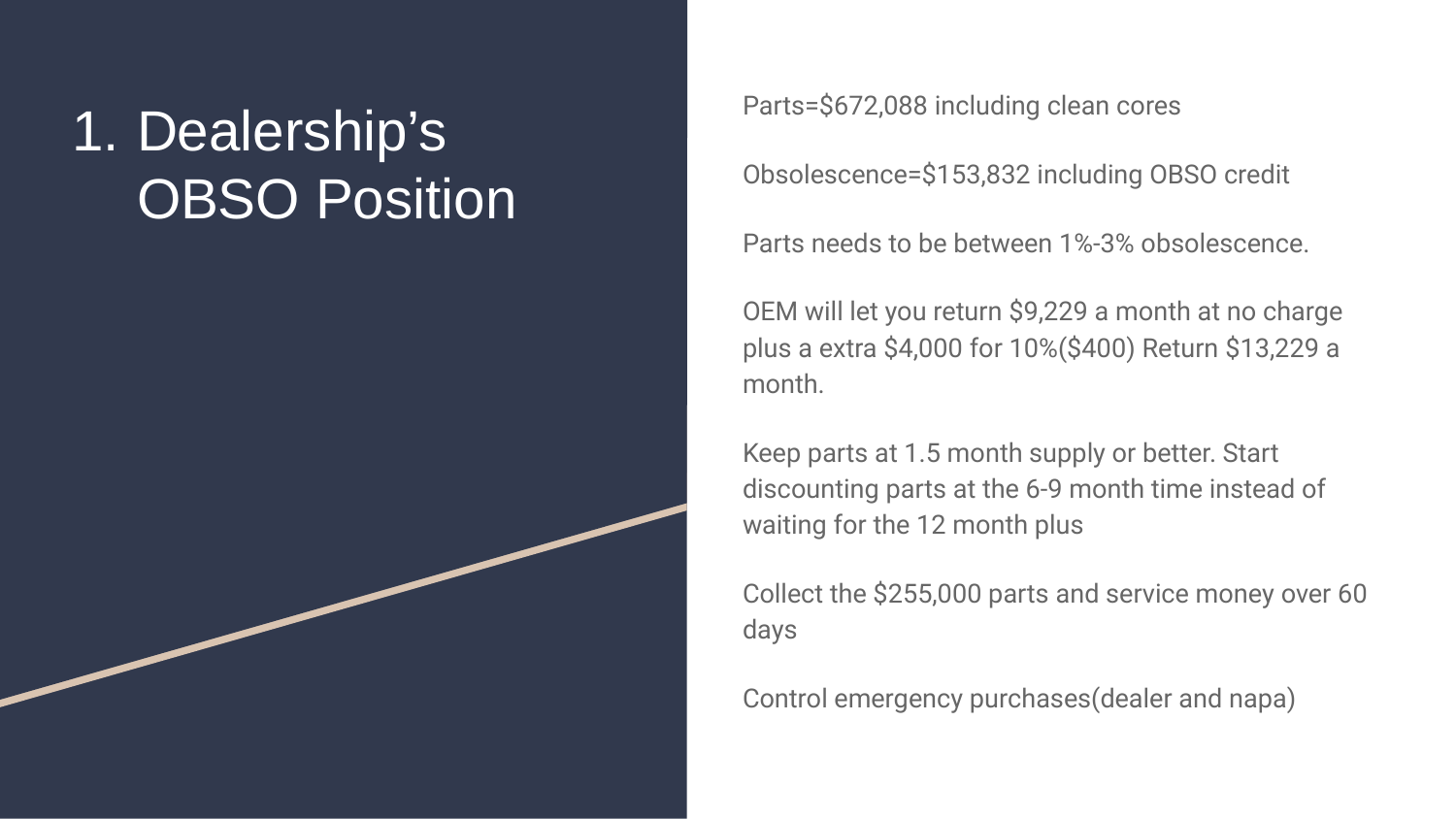

Parts=$672,088 including clean cores
Obsolescence=$153,832 including OBSO credit
Parts needs to be between 1%-3% obsolescence.
OEM will let you return $9,229 a month at no charge plus a extra $4,000 for 10%($400) Return $13,229 a month.
Keep parts at 1.5 month supply or better. Start discounting parts at the 6-9 month time instead of waiting for the 12 month plus
Collect the $255,000 parts and service money over 60 days
Control emergency purchases(dealer and napa)

# Dealership’s OBSO Position